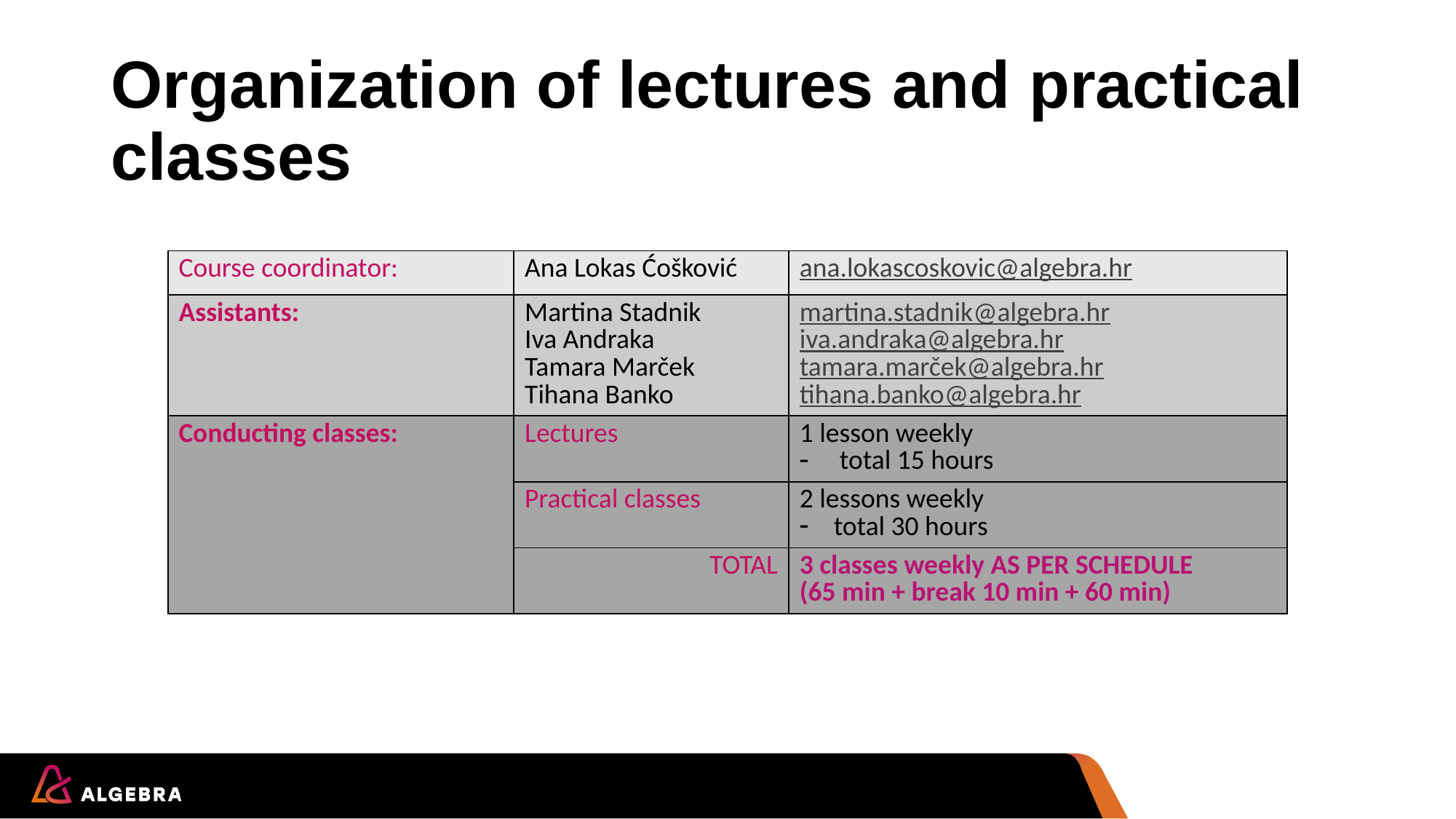

# Organization of lectures and practical classes
| Course coordinator: | Ana Lokas Ćošković | ana.lokascoskovic@algebra.hr |
| --- | --- | --- |
| Assistants: | Martina Stadnik Iva Andraka Tamara Marček Tihana Banko | martina.stadnik@algebra.hr iva.andraka@algebra.hr tamara.marček@algebra.hr tihana.banko@algebra.hr |
| Conducting classes: | Lectures | 1 lesson weekly total 15 hours |
|  | Practical classes | 2 lessons weekly total 30 hours |
|  | TOTAL | 3 classes weekly AS PER SCHEDULE  (65 min + break 10 min + 60 min) |